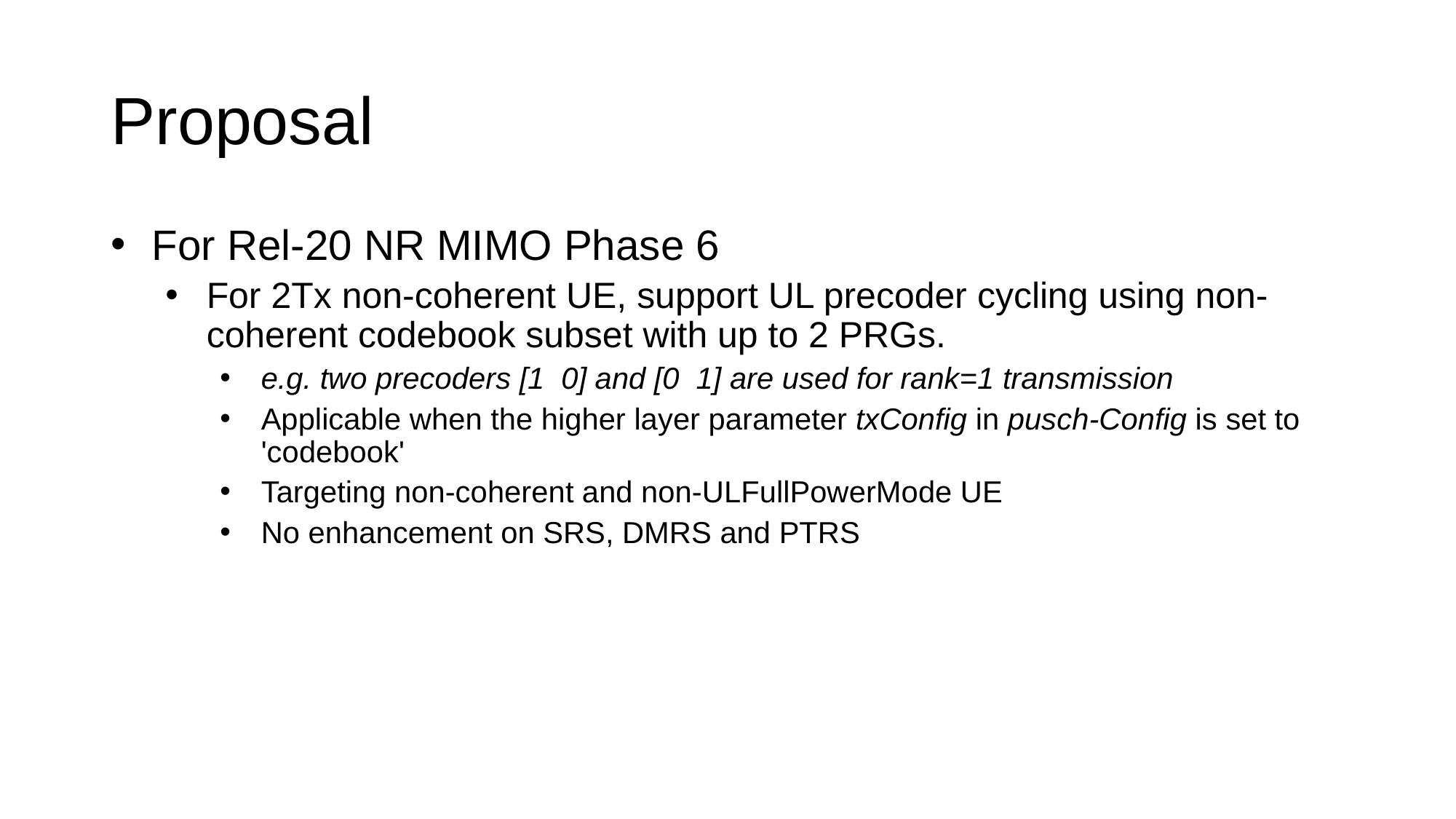

# Proposal
For Rel-20 NR MIMO Phase 6
For 2Tx non-coherent UE, support UL precoder cycling using non-coherent codebook subset with up to 2 PRGs.
e.g. two precoders [1  0] and [0  1] are used for rank=1 transmission
Applicable when the higher layer parameter txConfig in pusch-Config is set to 'codebook'
Targeting non-coherent and non-ULFullPowerMode UE
No enhancement on SRS, DMRS and PTRS